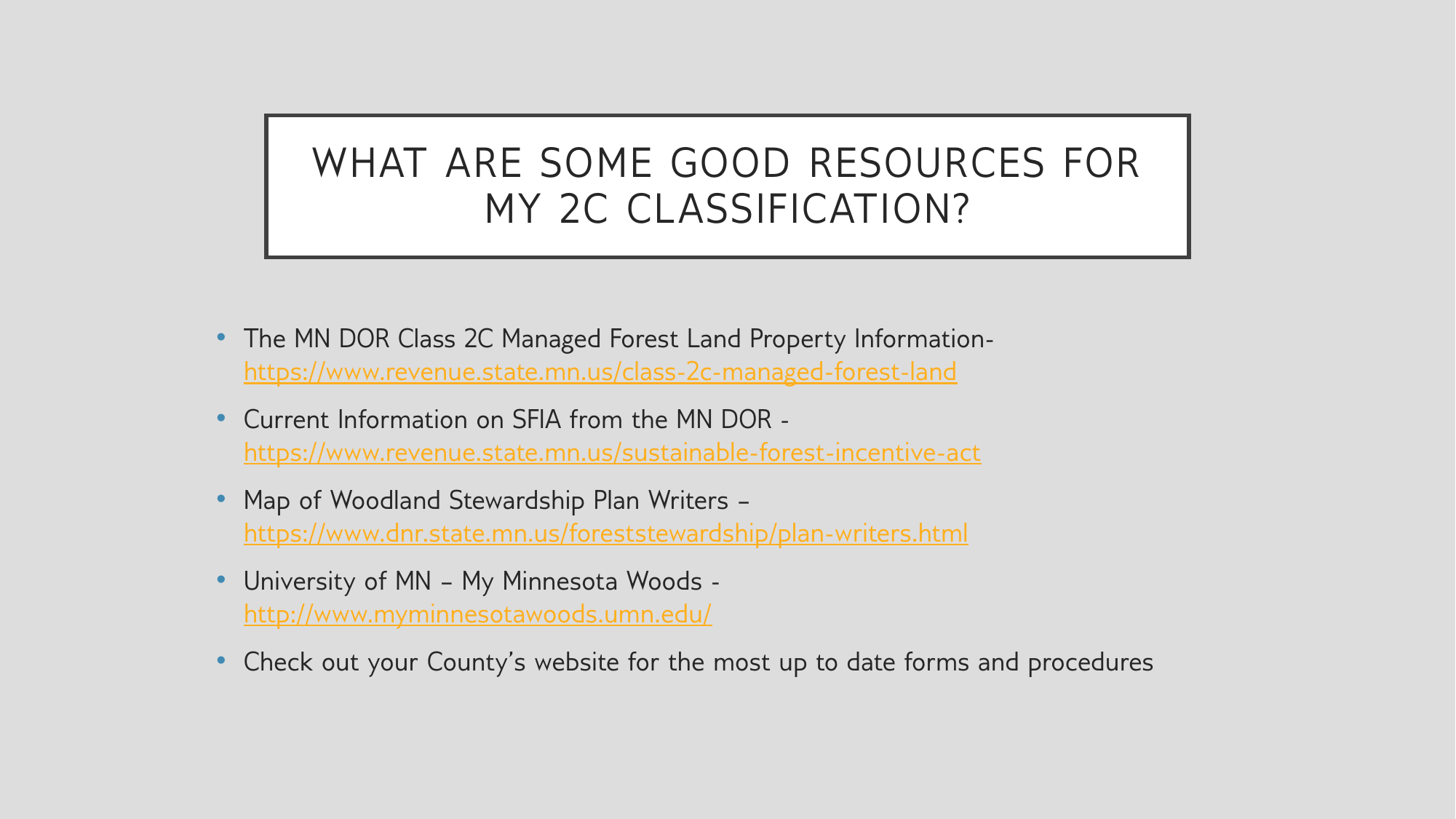

# What are some good resources for my 2c classification?
The MN DOR Class 2C Managed Forest Land Property Information- https://www.revenue.state.mn.us/class-2c-managed-forest-land
Current Information on SFIA from the MN DOR - https://www.revenue.state.mn.us/sustainable-forest-incentive-act
Map of Woodland Stewardship Plan Writers – https://www.dnr.state.mn.us/foreststewardship/plan-writers.html
University of MN – My Minnesota Woods - http://www.myminnesotawoods.umn.edu/
Check out your County’s website for the most up to date forms and procedures